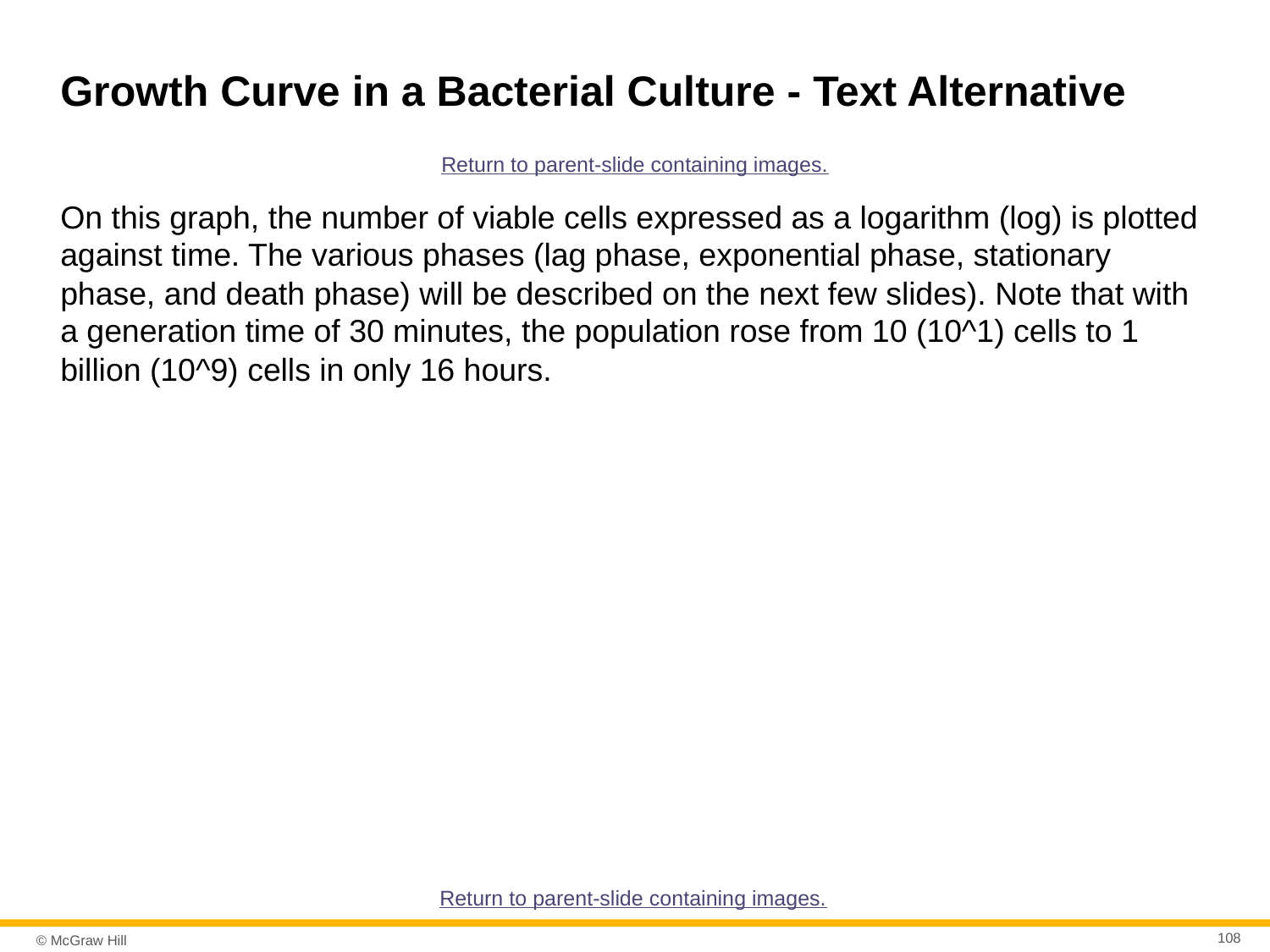

# Growth Curve in a Bacterial Culture - Text Alternative
Return to parent-slide containing images.
On this graph, the number of viable cells expressed as a logarithm (log) is plotted against time. The various phases (lag phase, exponential phase, stationary phase, and death phase) will be described on the next few slides). Note that with a generation time of 30 minutes, the population rose from 10 (10^1) cells to 1 billion (10^9) cells in only 16 hours.
Return to parent-slide containing images.